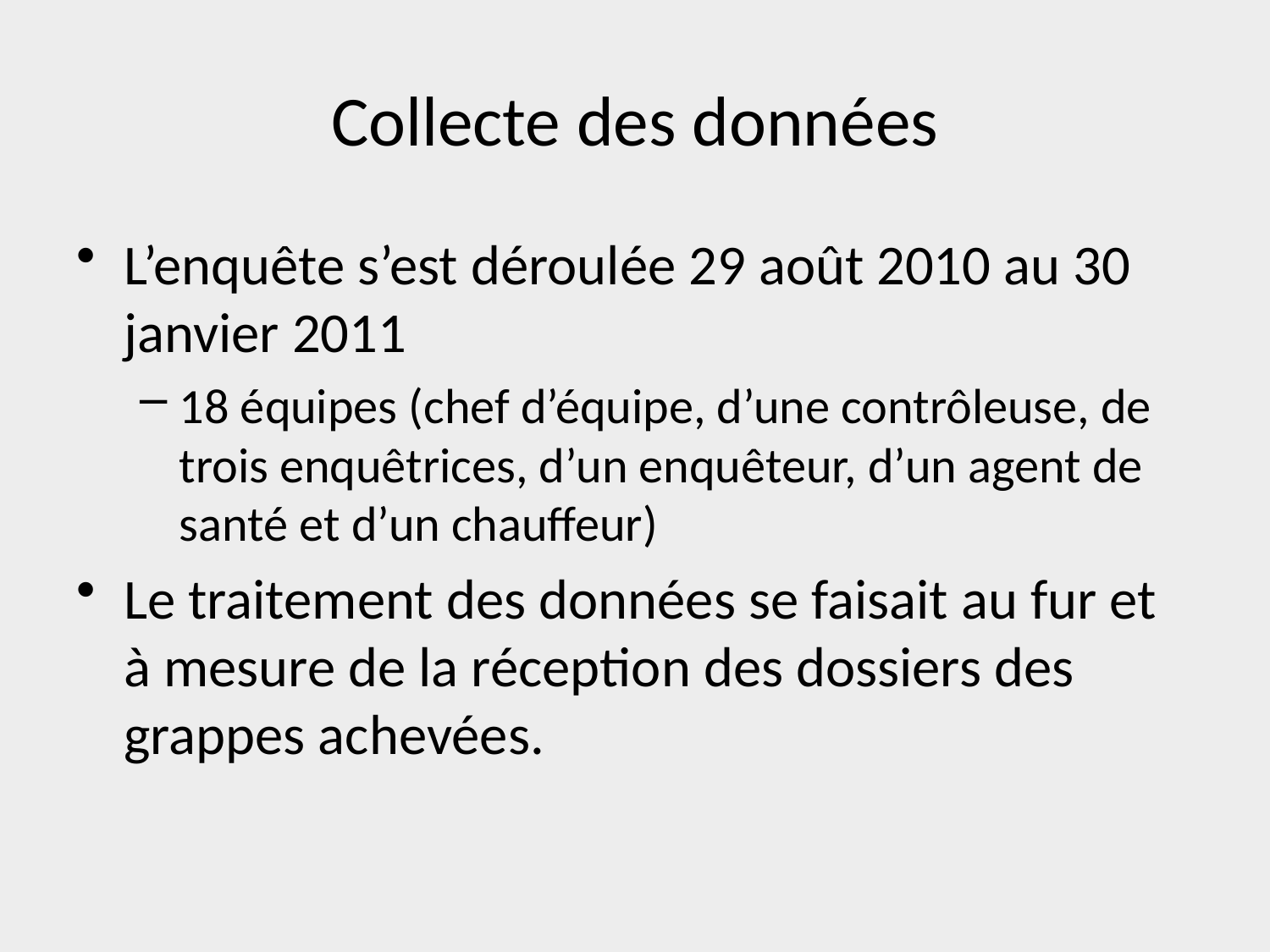

# Collecte des données
L’enquête s’est déroulée 29 août 2010 au 30 janvier 2011
18 équipes (chef d’équipe, d’une contrôleuse, de trois enquêtrices, d’un enquêteur, d’un agent de santé et d’un chauffeur)
Le traitement des données se faisait au fur et à mesure de la réception des dossiers des grappes achevées.